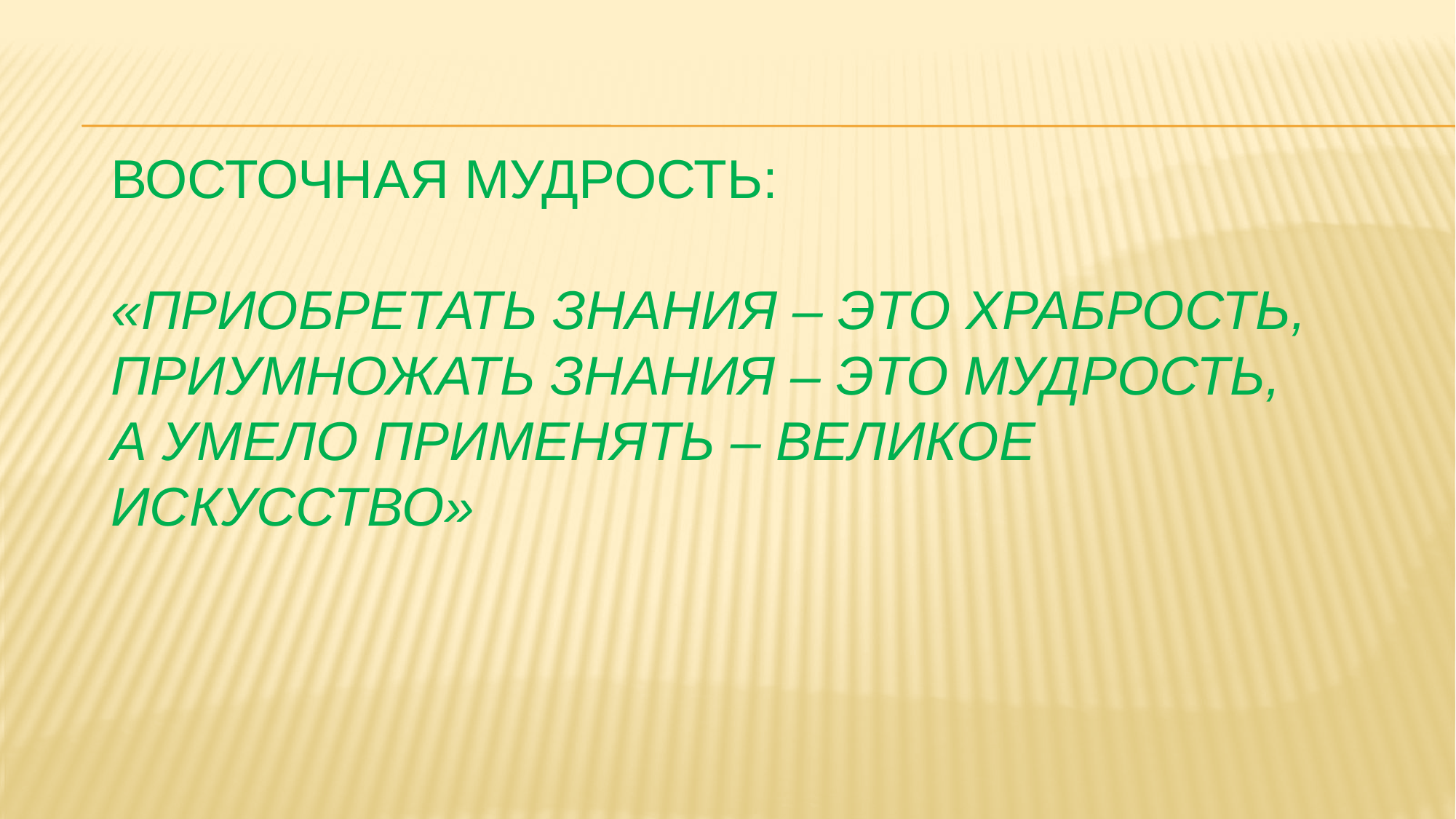

# Восточная мудрость: «Приобретать знания – это храбрость, приумножать знания – это мудрость, а умело применять – великое искусство»